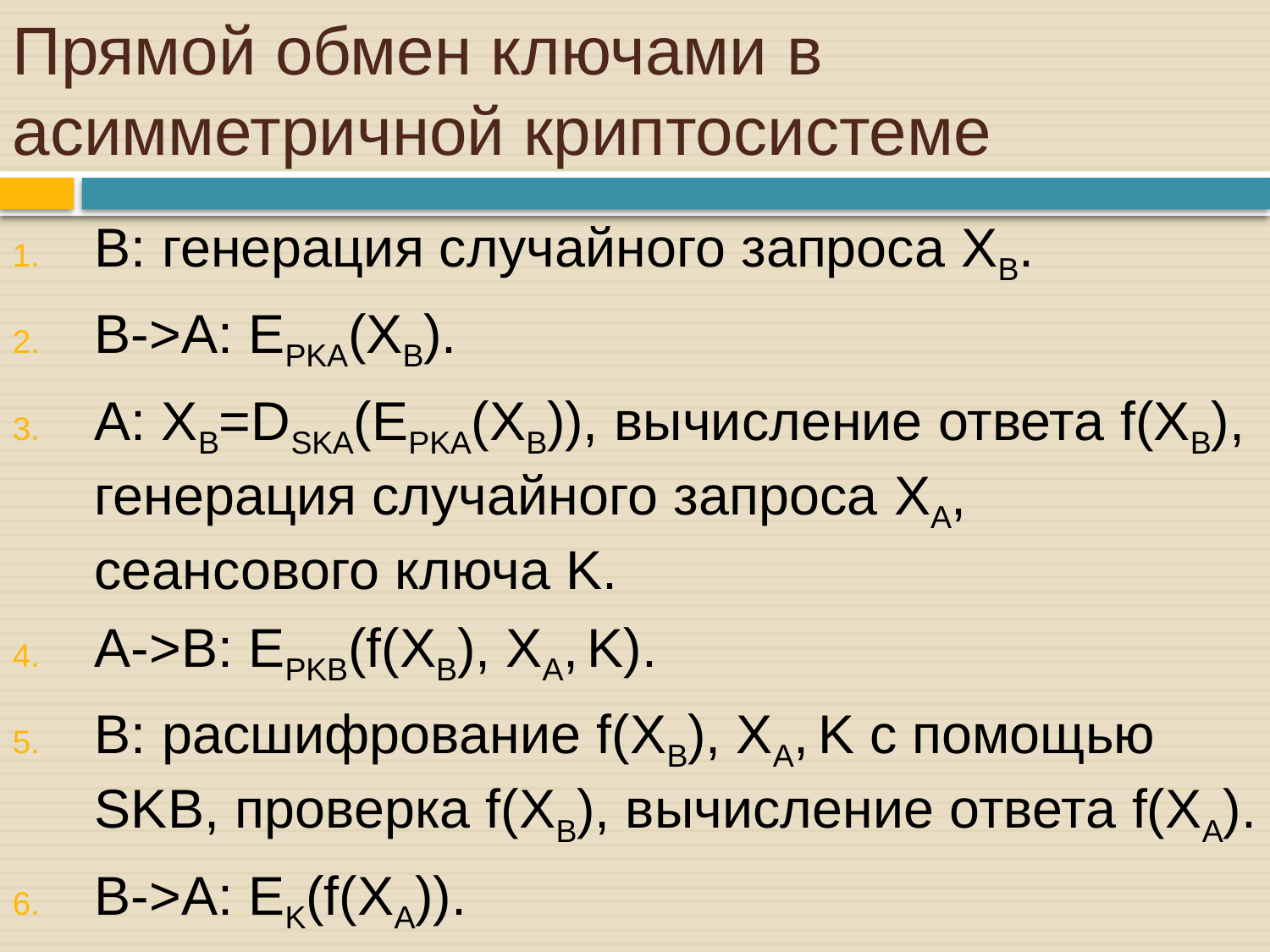

# Прямой обмен ключами в асимметричной криптосистеме
B: генерация случайного запроса XB.
B->A: EPKA(XB).
A: XB=DSKA(EPKA(XB)), вычисление ответа f(XB), генерация случайного запроса XA, сеансового ключа K.
A->B: EPKB(f(XB), XA, K).
B: расшифрование f(XB), XA, K с помощью SKB, проверка f(XB), вычисление ответа f(XA).
B->A: EK(f(XA)).